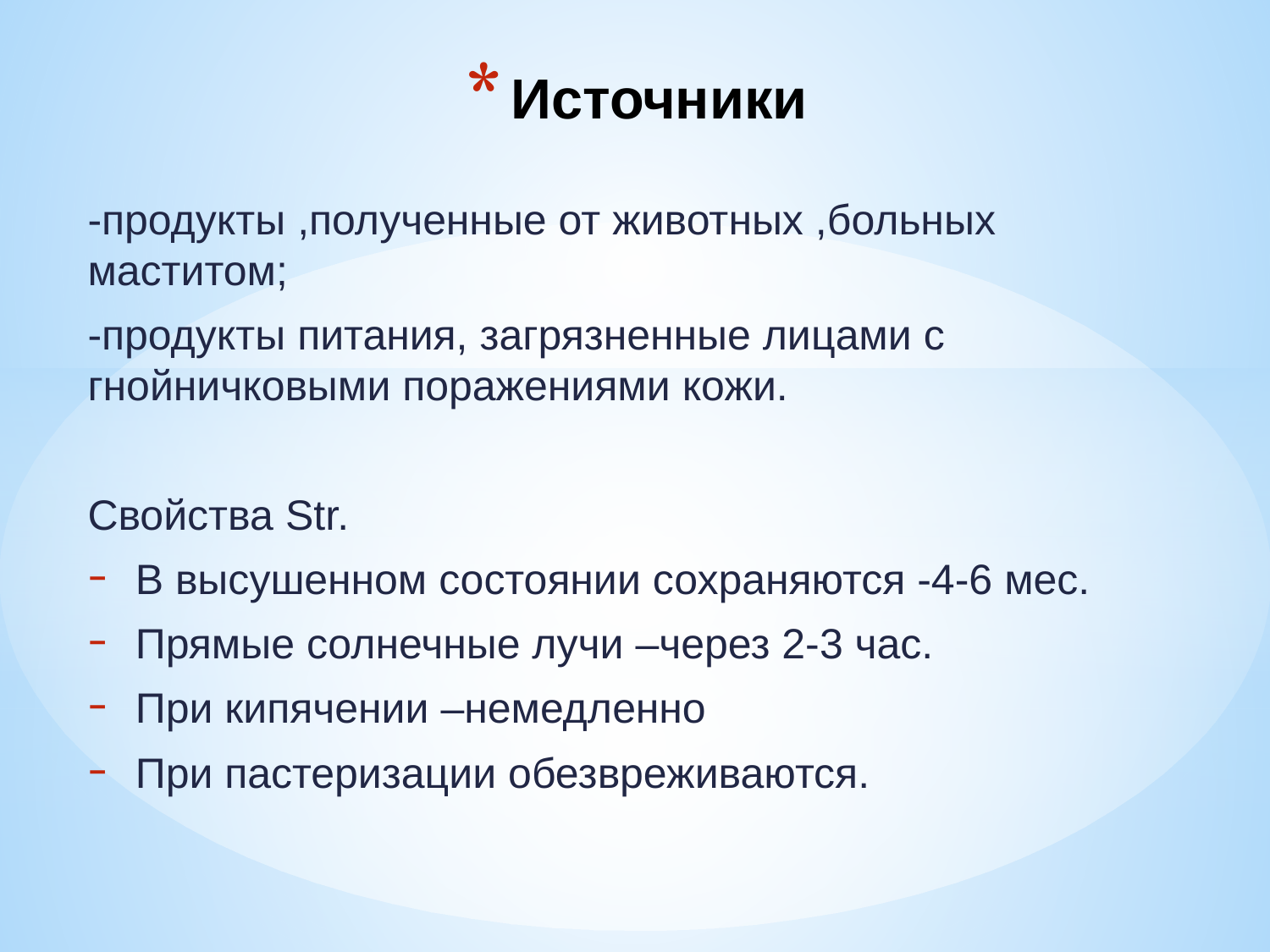

# Источники
-продукты ,полученные от животных ,больных маститом;
-продукты питания, загрязненные лицами с гнойничковыми поражениями кожи.

Свойства Str.
В высушенном состоянии сохраняются -4-6 мес.
Прямые солнечные лучи –через 2-3 час.
При кипячении –немедленно
При пастеризации обезвреживаются.